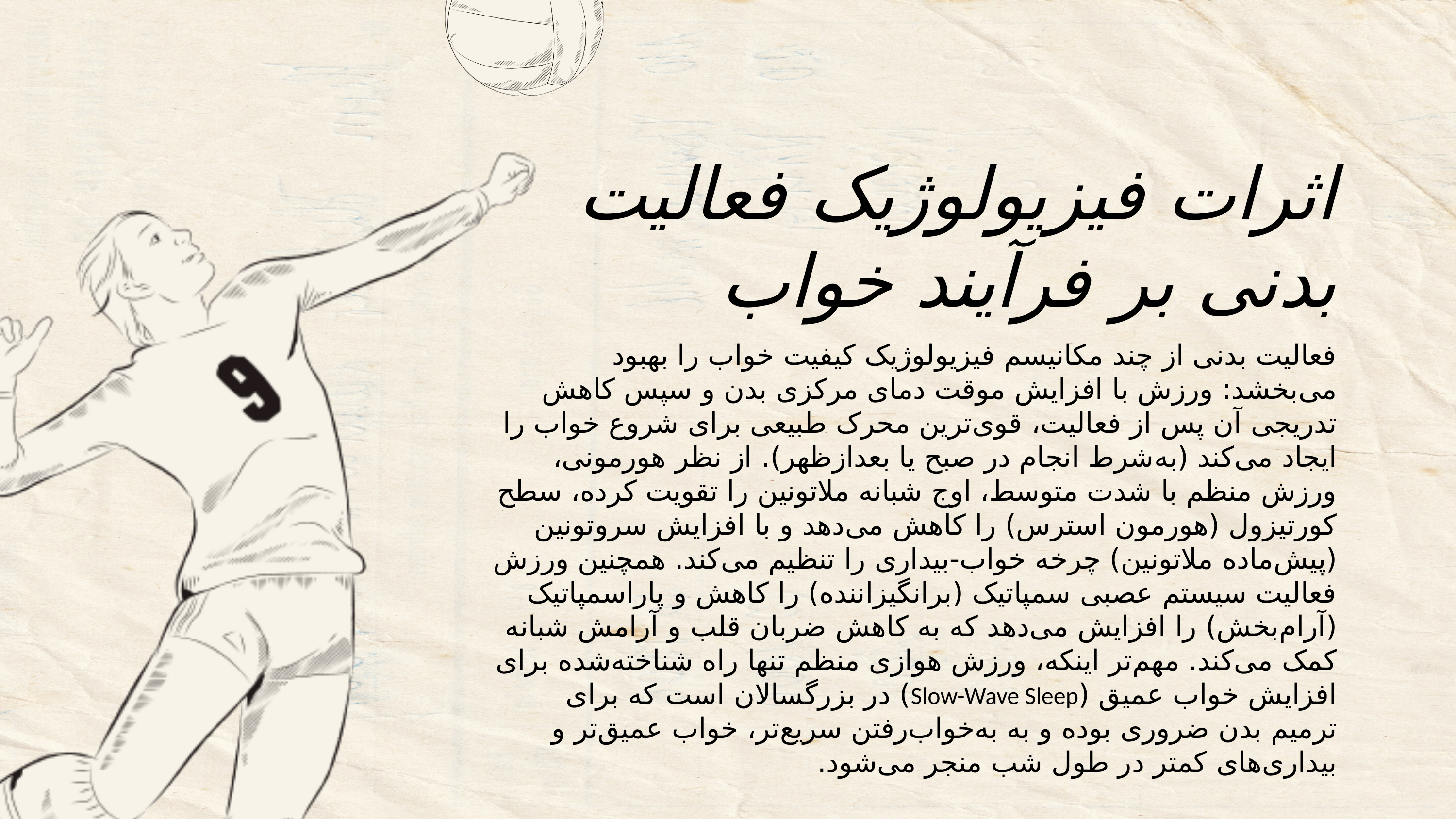

اثرات فیزیولوژیک فعالیت بدنی بر فرآیند خواب
فعالیت بدنی از چند مکانیسم فیزیولوژیک کیفیت خواب را بهبود می‌بخشد: ورزش با افزایش موقت دمای مرکزی بدن و سپس کاهش تدریجی آن پس از فعالیت، قوی‌ترین محرک طبیعی برای شروع خواب را ایجاد می‌کند (به‌شرط انجام در صبح یا بعدازظهر). از نظر هورمونی، ورزش منظم با شدت متوسط، اوج شبانه ملاتونین را تقویت کرده، سطح کورتیزول (هورمون استرس) را کاهش می‌دهد و با افزایش سروتونین (پیش‌ماده ملاتونین) چرخه خواب-بیداری را تنظیم می‌کند. همچنین ورزش فعالیت سیستم عصبی سمپاتیک (برانگیزاننده) را کاهش و پاراسمپاتیک (آرام‌بخش) را افزایش می‌دهد که به کاهش ضربان قلب و آرامش شبانه کمک می‌کند. مهم‌تر اینکه، ورزش هوازی منظم تنها راه شناخته‌شده برای افزایش خواب عمیق (Slow-Wave Sleep) در بزرگسالان است که برای ترمیم بدن ضروری بوده و به به‌خواب‌رفتن سریع‌تر، خواب عمیق‌تر و بیداری‌های کمتر در طول شب منجر می‌شود.